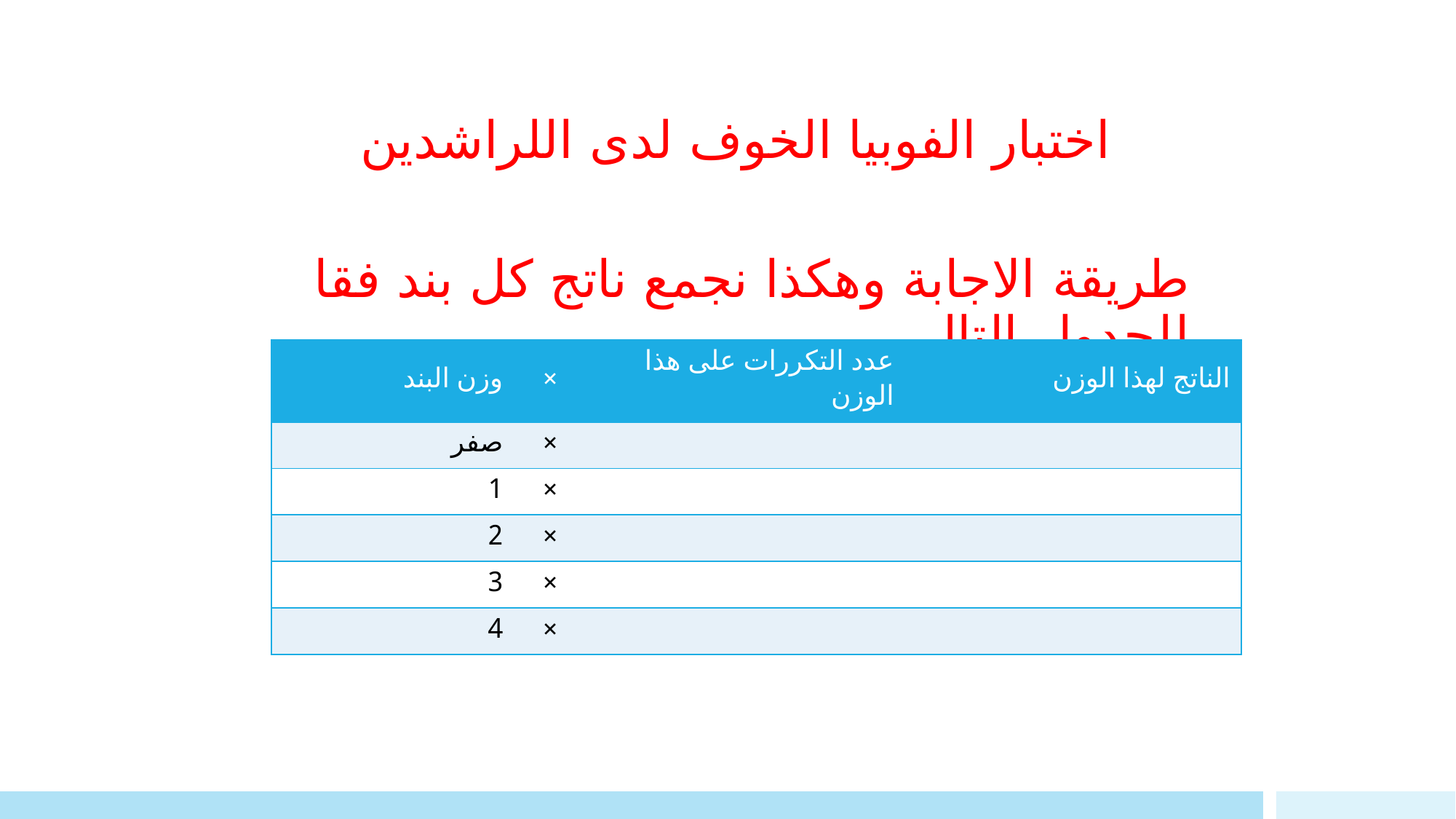

# اختبار الفوبيا الخوف لدى اللراشدين

طريقة الاجابة وهكذا نجمع ناتج كل بند فقا للجدول التالي

| وزن البند | × | عدد التكررات على هذا الوزن | الناتج لهذا الوزن |
| --- | --- | --- | --- |
| صفر | × |  |  |
| 1 | × |  |  |
| 2 | × |  |  |
| 3 | × |  |  |
| 4 | × |  |  |